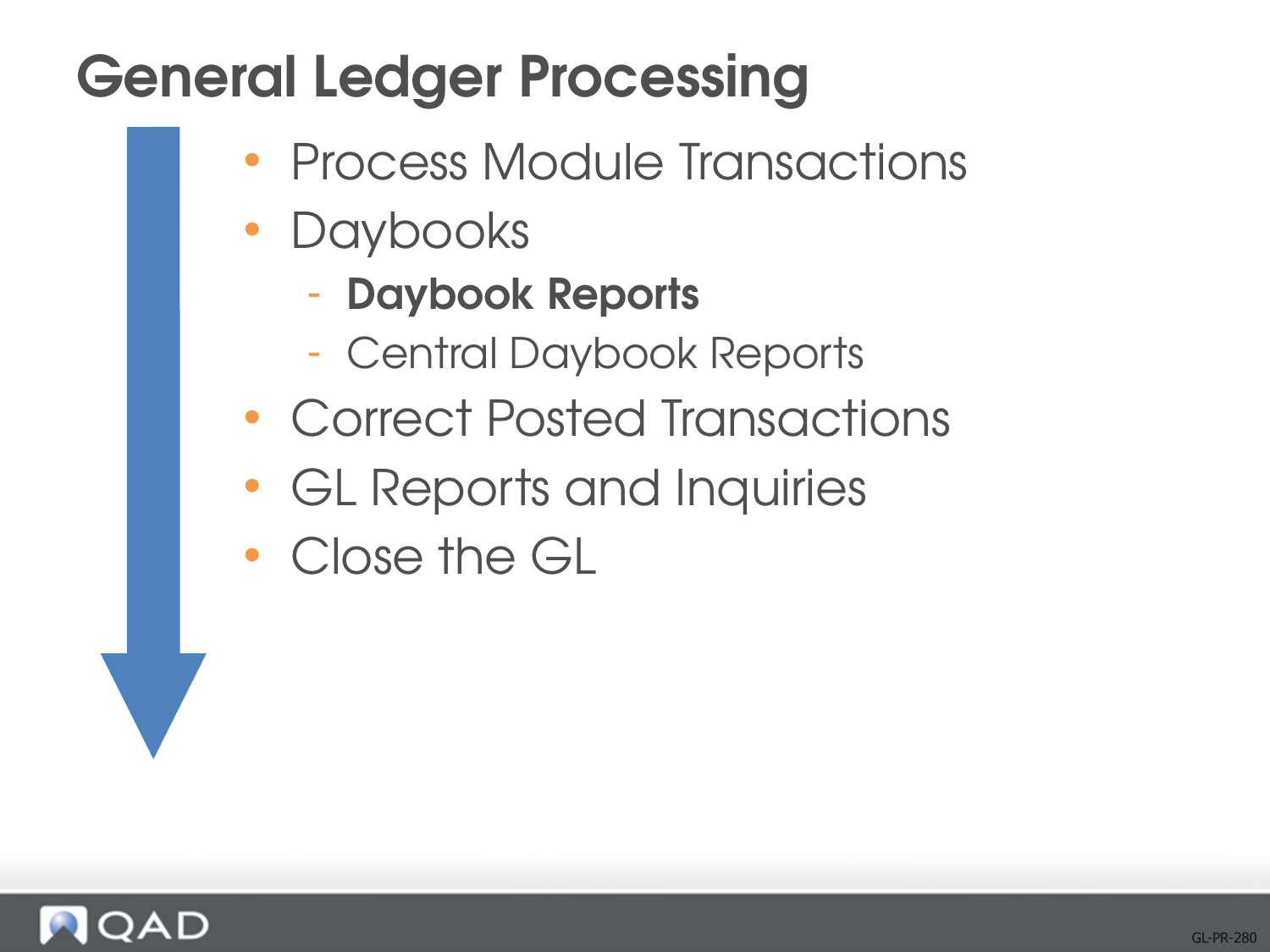

# General Ledger Processing
Process Module Transactions
Daybooks
Daybook Reports
Central Daybook Reports
Correct Posted Transactions
GL Reports and Inquiries
Close the GL

GL-PR-280